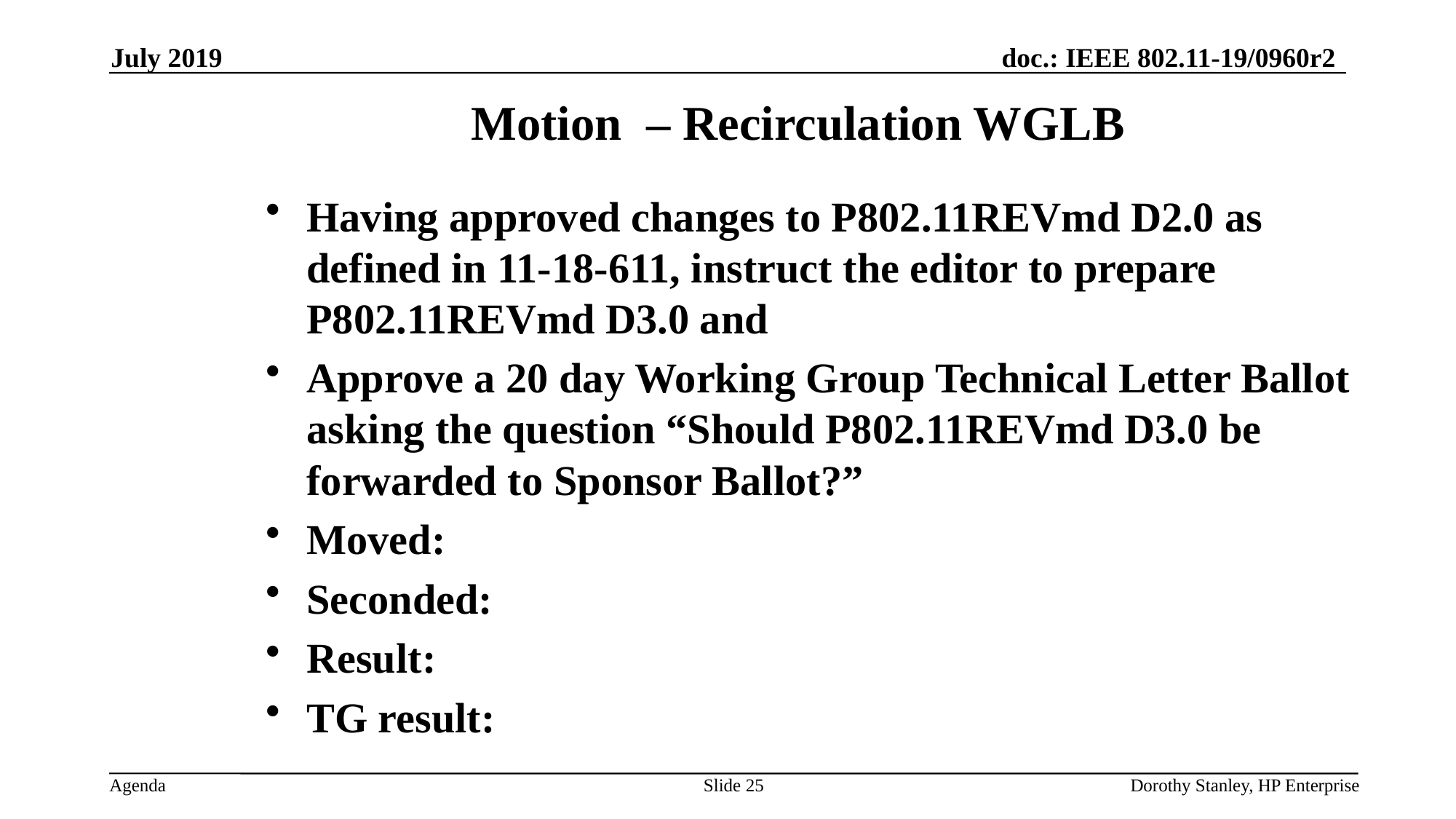

July 2019
Motion  – Recirculation WGLB
Having approved changes to P802.11REVmd D2.0 as defined in 11-18-611, instruct the editor to prepare P802.11REVmd D3.0 and
Approve a 20 day Working Group Technical Letter Ballot asking the question “Should P802.11REVmd D3.0 be forwarded to Sponsor Ballot?”
Moved:
Seconded:
Result:
TG result:

Slide 25
Dorothy Stanley, HP Enterprise